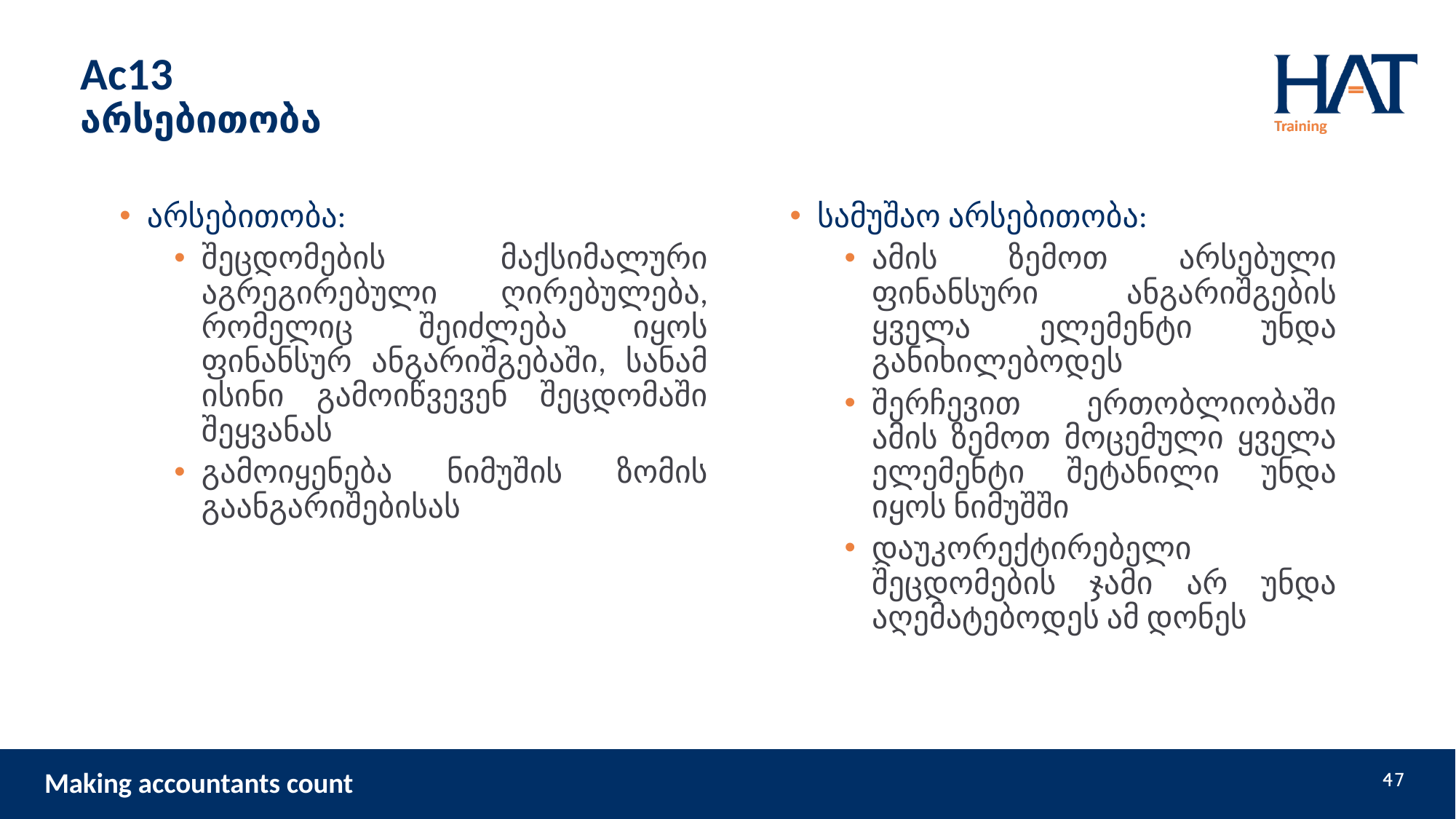

# Ac13 არსებითობა
არსებითობა:
შეცდომების მაქსიმალური აგრეგირებული ღირებულება, რომელიც შეიძლება იყოს ფინანსურ ანგარიშგებაში, სანამ ისინი გამოიწვევენ შეცდომაში შეყვანას
გამოიყენება ნიმუშის ზომის გაანგარიშებისას
სამუშაო არსებითობა:
ამის ზემოთ არსებული ფინანსური ანგარიშგების ყველა ელემენტი უნდა განიხილებოდეს
შერჩევით ერთობლიობაში ამის ზემოთ მოცემული ყველა ელემენტი შეტანილი უნდა იყოს ნიმუშში
დაუკორექტირებელი შეცდომების ჯამი არ უნდა აღემატებოდეს ამ დონეს
47